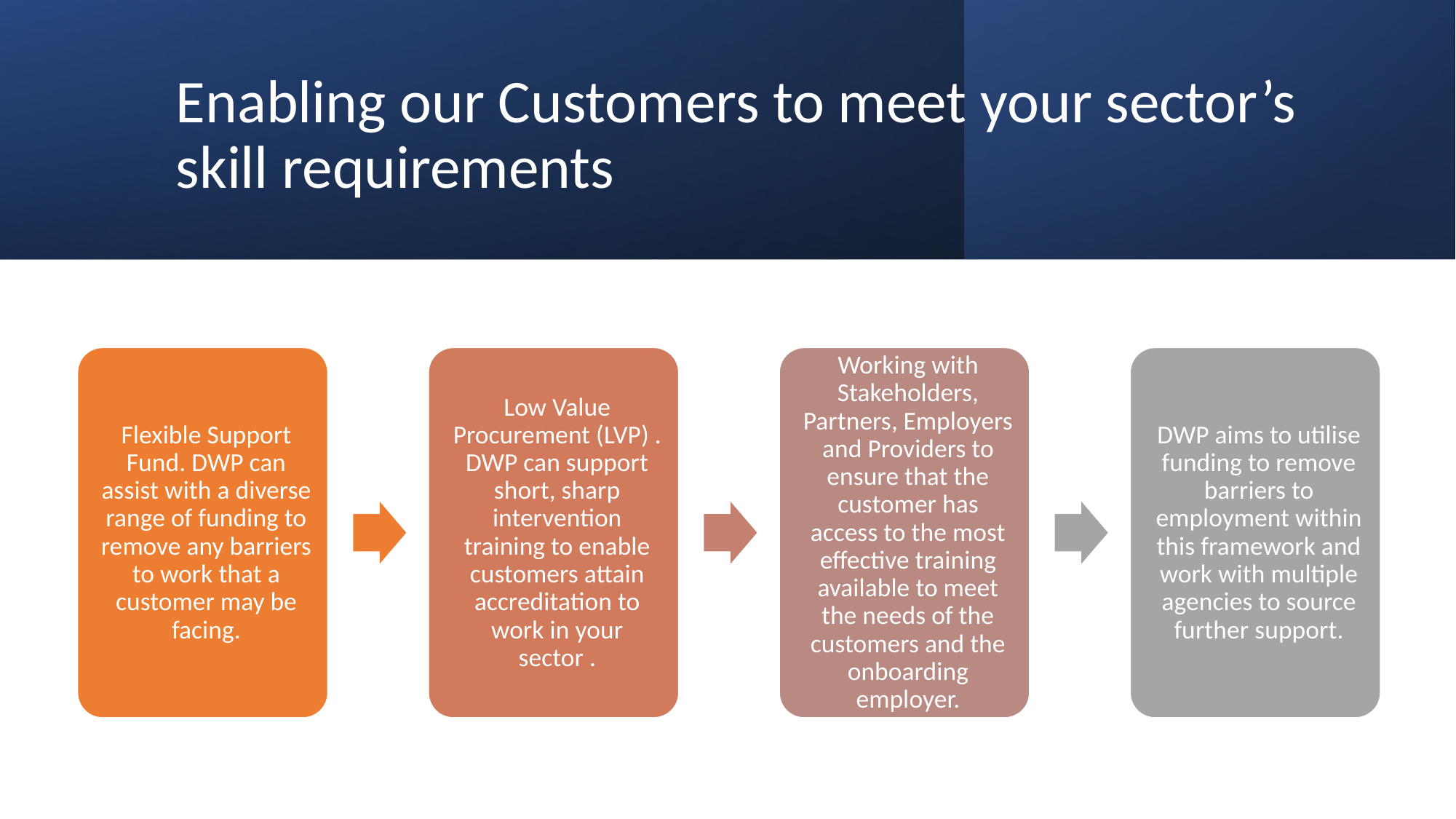

# Enabling our Customers to meet your sector’s skill requirements
Flexible Support Fund. DWP can assist with a diverse range of funding to remove any barriers to work that a customer may be facing.

Low Value Procurement (LVP) . DWP can support short, sharp intervention training to enable customers attain accreditation to work in your sector .

Working with Stakeholders, Partners, Employers and Providers to ensure that the customer has access to the most effective training available to meet the needs of the customers and the onboarding employer.

DWP aims to utilise funding to remove barriers to employment within this framework and work with multiple agencies to source further support.